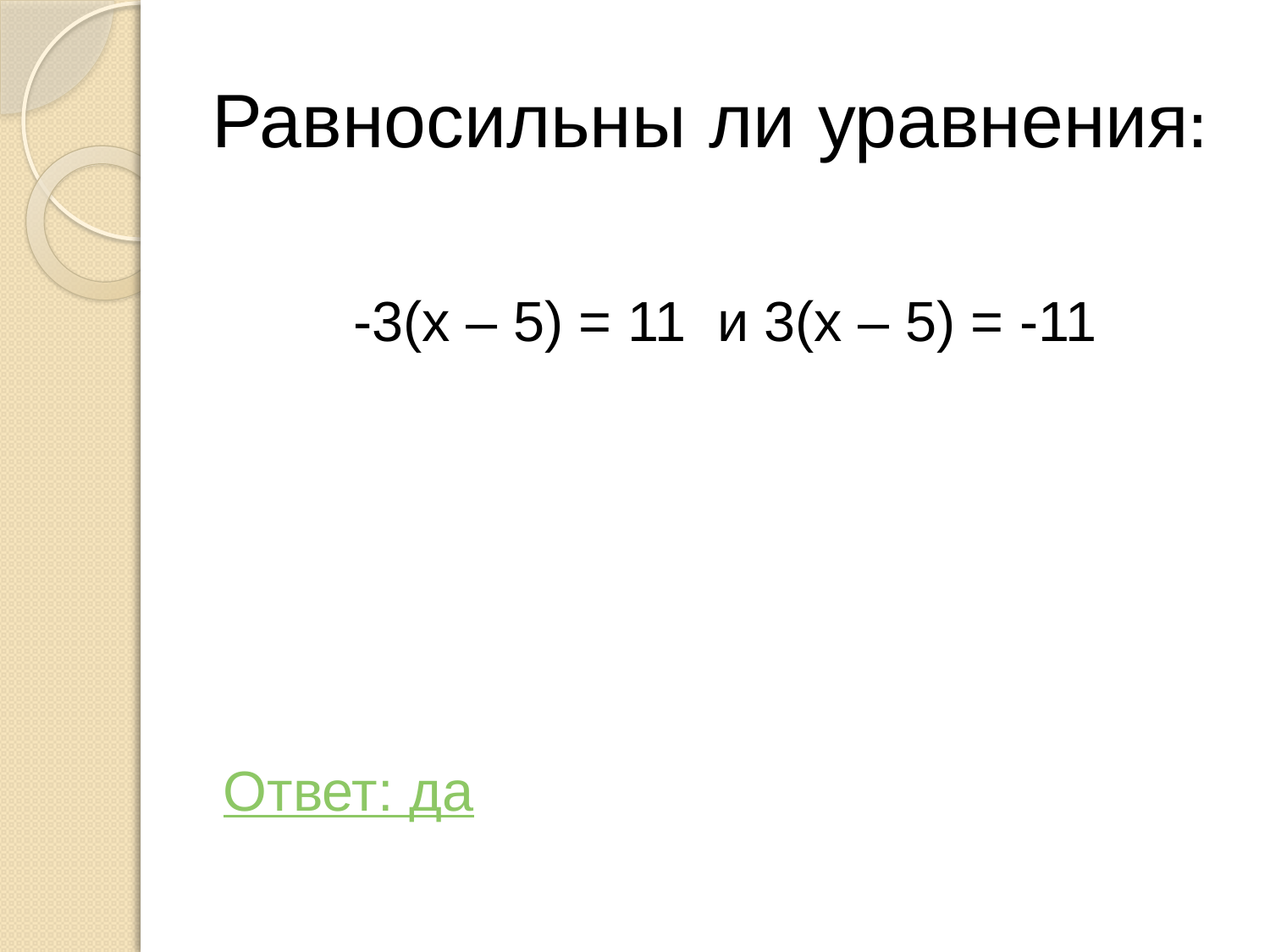

# Равносильны ли уравнения:

-3(х – 5) = 11  и 3(х – 5) = -11

Ответ: да